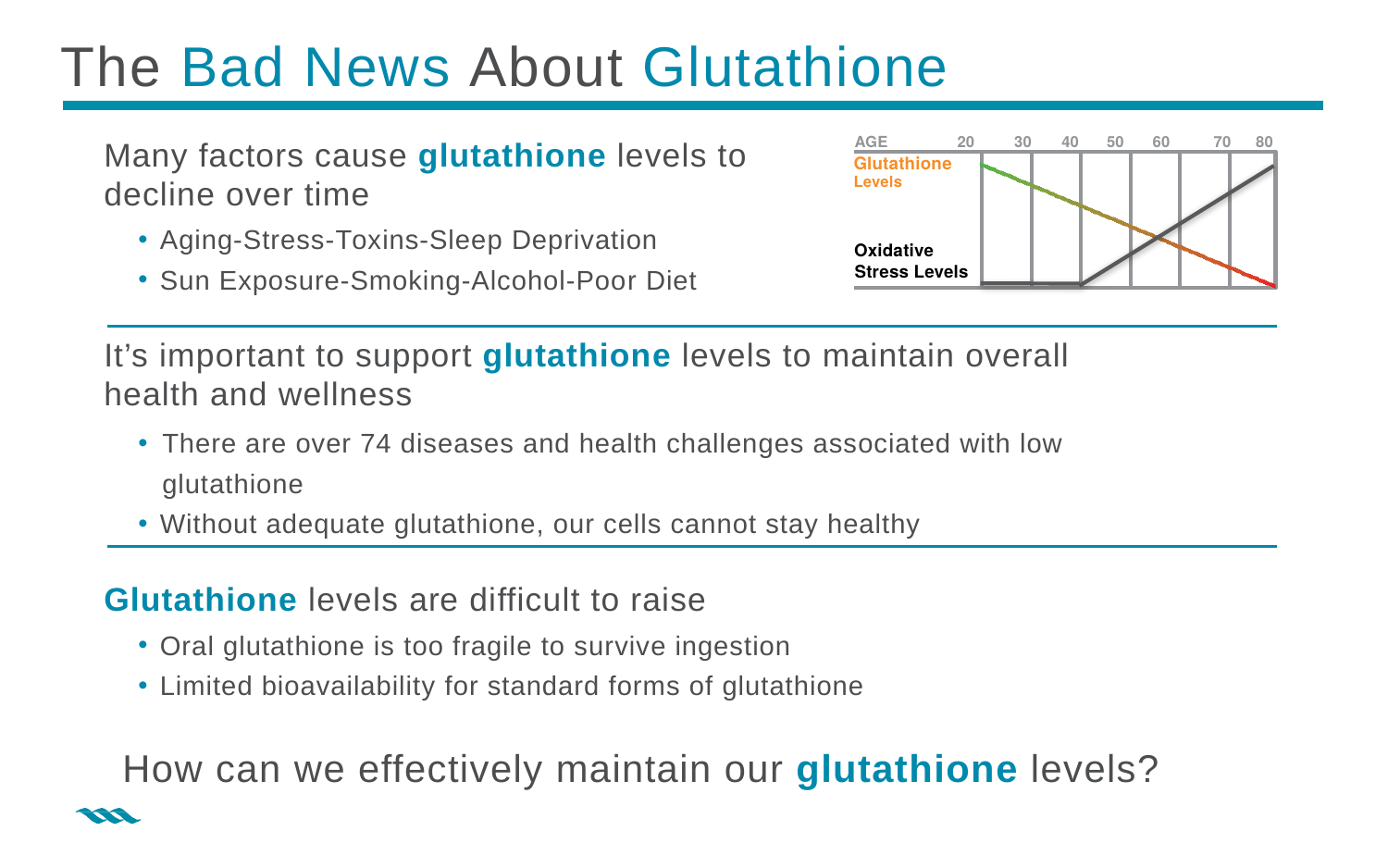

# The Bad News About Glutathione

AGE 	20
30	40	50	60
70	80

Glutathione

Levels
Oxidative
Stress Levels
Many factors cause glutathione levels to decline over time
Aging-Stress-Toxins-Sleep Deprivation
Sun Exposure-Smoking-Alcohol-Poor Diet

It’s important to support glutathione levels to maintain overall health and wellness
There are over 74 diseases and health challenges associated with low glutathione
Without adequate glutathione, our cells cannot stay healthy

Glutathione levels are difficult to raise
Oral glutathione is too fragile to survive ingestion
Limited bioavailability for standard forms of glutathione

How can we effectively maintain our glutathione levels?
8